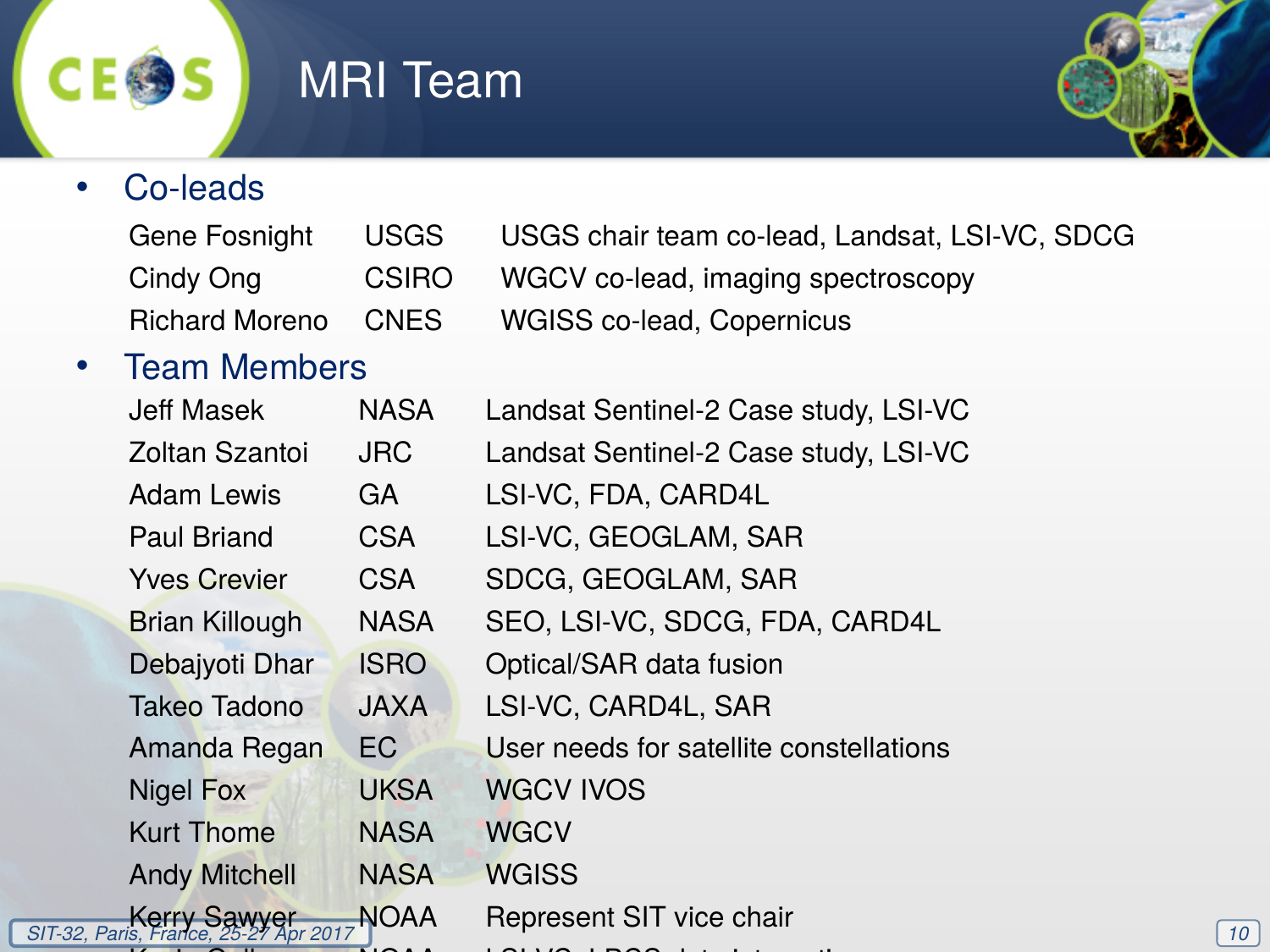

MRI Team
Co-leads

Team Members

| Gene Fosnight | USGS | USGS chair team co-lead, Landsat, LSI-VC, SDCG |
| --- | --- | --- |
| Cindy Ong | CSIRO | WGCV co-lead, imaging spectroscopy |
| Richard Moreno | CNES | WGISS co-lead, Copernicus |
| Jeff Masek | NASA | Landsat Sentinel-2 Case study, LSI-VC |
| --- | --- | --- |
| Zoltan Szantoi | JRC | Landsat Sentinel-2 Case study, LSI-VC |
| Adam Lewis | GA | LSI-VC, FDA, CARD4L |
| Paul Briand | CSA | LSI-VC, GEOGLAM, SAR |
| Yves Crevier | CSA | SDCG, GEOGLAM, SAR |
| Brian Killough | NASA | SEO, LSI-VC, SDCG, FDA, CARD4L |
| Debajyoti Dhar | ISRO | Optical/SAR data fusion |
| Takeo Tadono | JAXA | LSI-VC, CARD4L, SAR |
| Amanda Regan | EC | User needs for satellite constellations |
| Nigel Fox | UKSA | WGCV IVOS |
| Kurt Thome | NASA | WGCV |
| Andy Mitchell | NASA | WGISS |
| Kerry Sawyer | NOAA | Represent SIT vice chair |
| Kevin Gallo | NOAA | LSI-VC, LPCS data integration |
| Eric Wood | USGS | Represent USGS Chair Team |
10